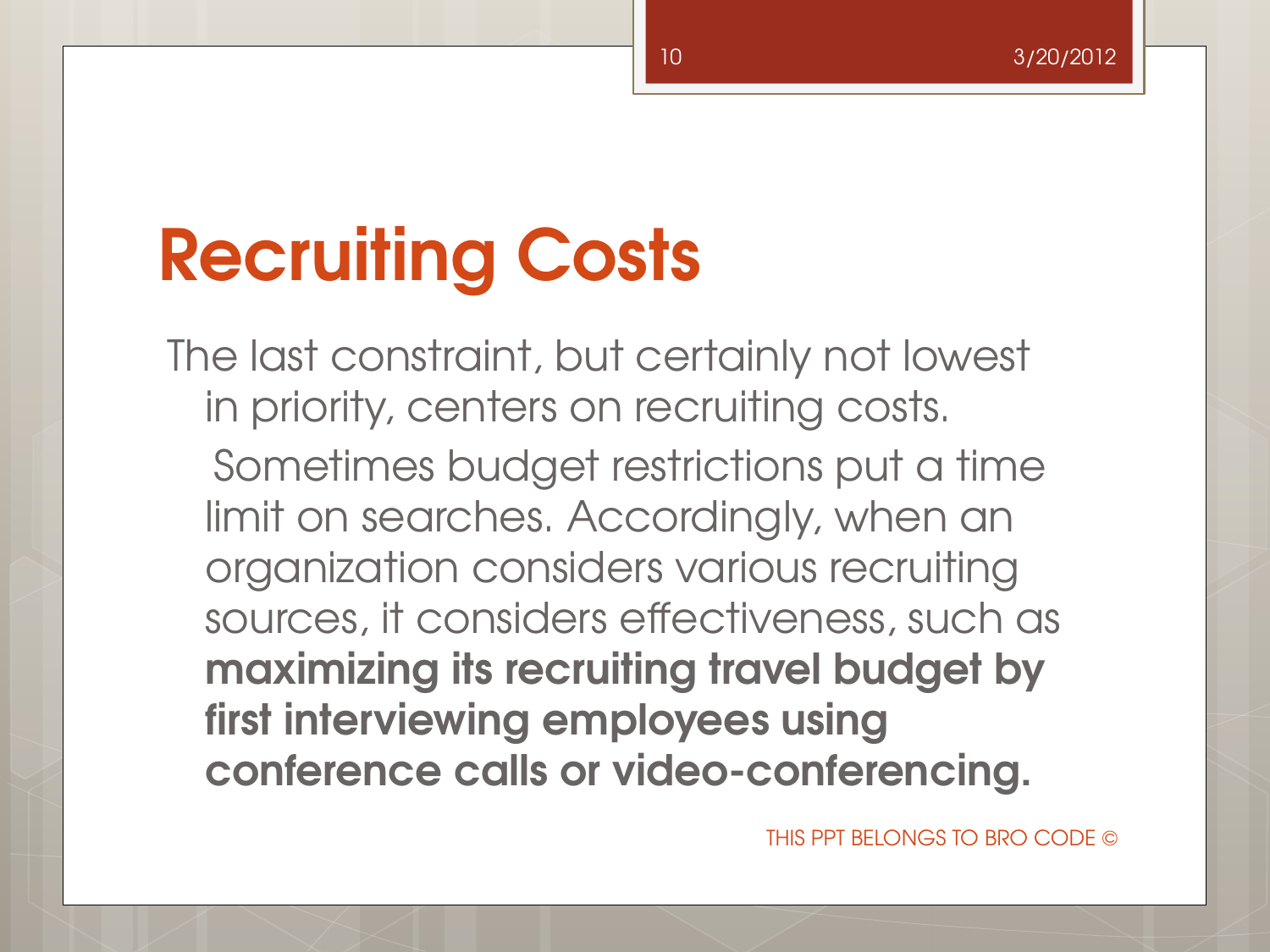

10
3/20/2012
# Recruiting Costs
The last constraint, but certainly not lowest in priority, centers on recruiting costs.
    Sometimes budget restrictions put a time limit on searches. Accordingly, when an organization considers various recruiting sources, it considers effectiveness, such as maximizing its recruiting travel budget by first interviewing employees using conference calls or video-conferencing.

THIS PPT BELONGS TO BRO CODE ©